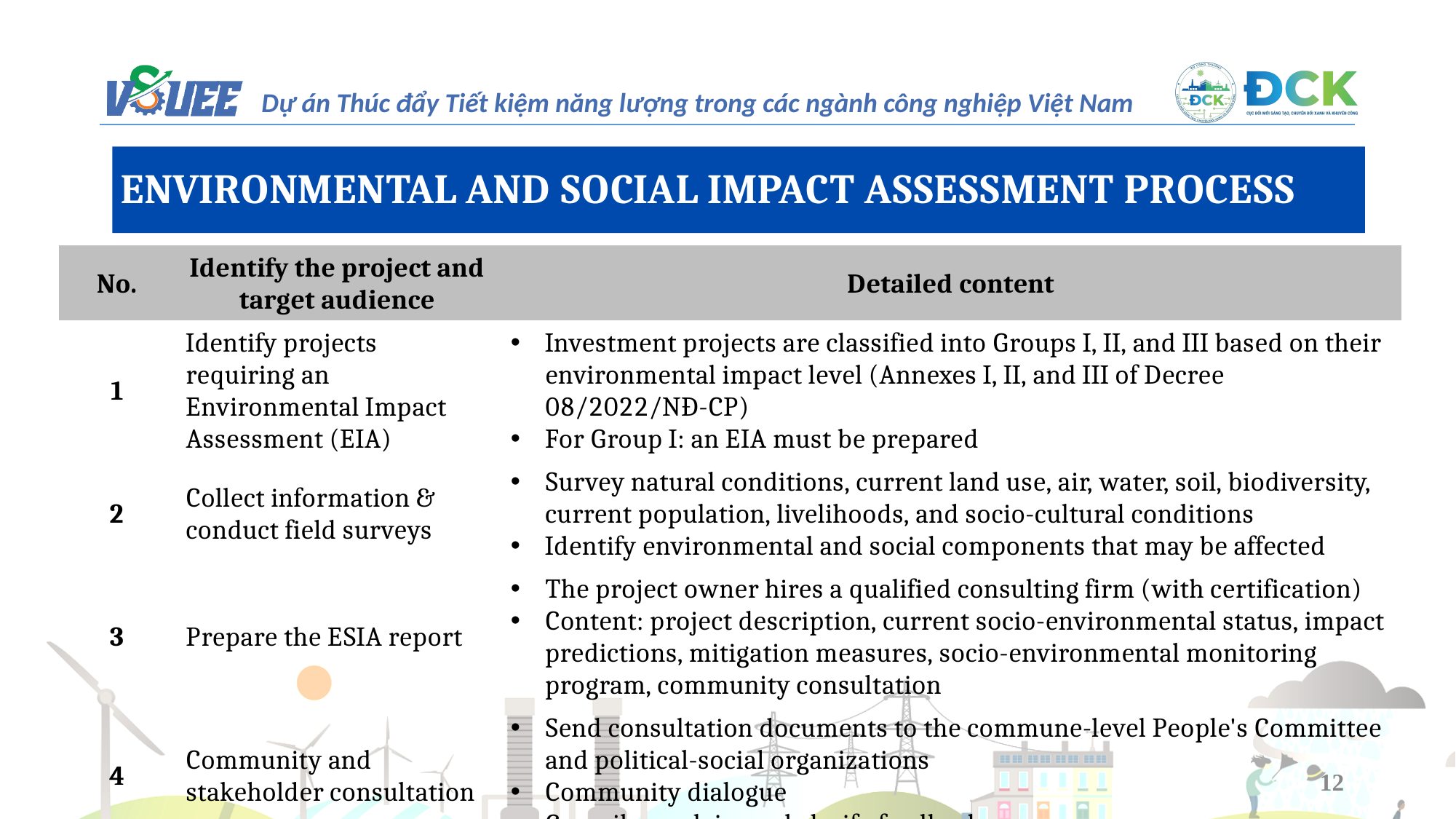

ENVIRONMENTAL AND SOCIAL IMPACT ASSESSMENT PROCESS
| No. | Identify the project and target audience | Detailed content |
| --- | --- | --- |
| 1 | Identify projects requiring an Environmental Impact Assessment (EIA) | Investment projects are classified into Groups I, II, and III based on their environmental impact level (Annexes I, II, and III of Decree 08/2022/NĐ-CP) For Group I: an EIA must be prepared |
| 2 | Collect information & conduct field surveys | Survey natural conditions, current land use, air, water, soil, biodiversity, current population, livelihoods, and socio-cultural conditions Identify environmental and social components that may be affected |
| 3 | Prepare the ESIA report | The project owner hires a qualified consulting firm (with certification) Content: project description, current socio-environmental status, impact predictions, mitigation measures, socio-environmental monitoring program, community consultation |
| 4 | Community and stakeholder consultation | Send consultation documents to the commune-level People's Committee and political-social organizations Community dialogue Compile, explain, and clarify feedback |
12